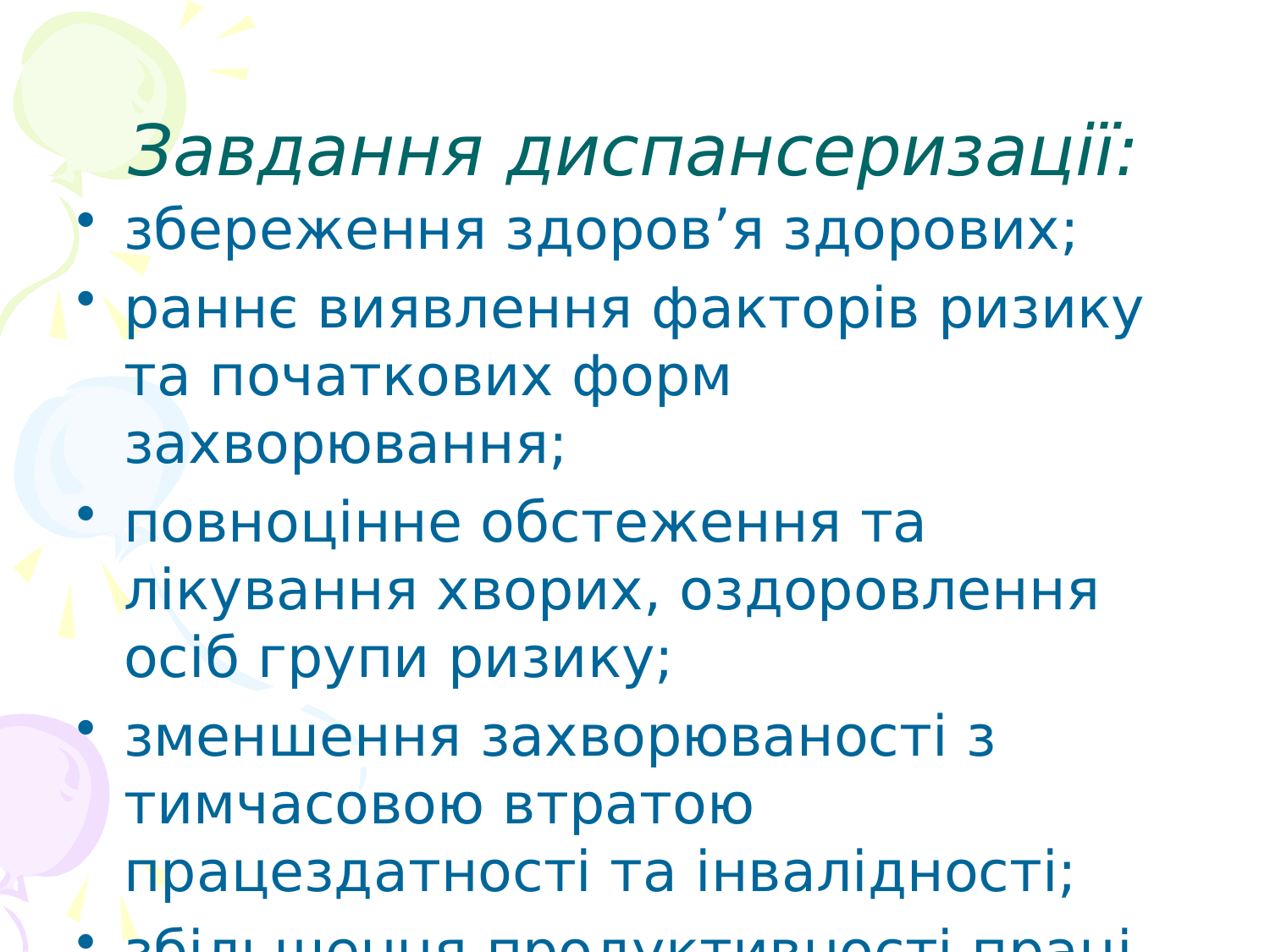

# Завдання диспансеризації:
збереження здоров’я здорових;
раннє виявлення факторів ризику та початкових форм захворювання;
повноцінне обстеження та лікування хворих, оздоровлення осіб групи ризику;
зменшення захворюваності з тимчасовою втратою працездатності та інвалідності;
збільшення продуктивності праці.